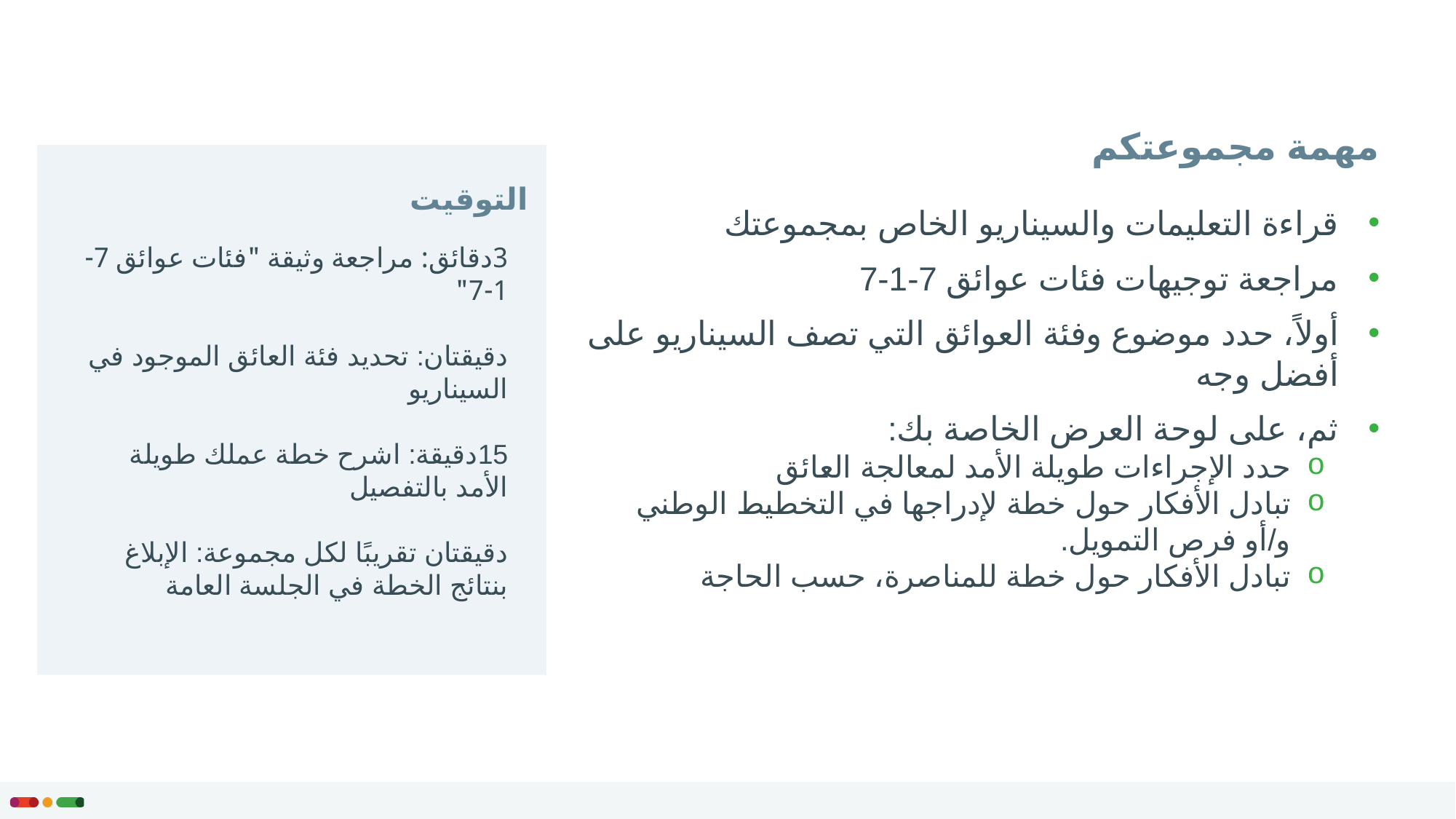

مهمة مجموعتكم
التوقيت

قراءة التعليمات والسيناريو الخاص بمجموعتك
مراجعة توجيهات فئات عوائق 7-1-7
أولاً، حدد موضوع وفئة العوائق التي تصف السيناريو على أفضل وجه
ثم، على لوحة العرض الخاصة بك:
حدد الإجراءات طويلة الأمد لمعالجة العائق
تبادل الأفكار حول خطة لإدراجها في التخطيط الوطني و/أو فرص التمويل.
تبادل الأفكار حول خطة للمناصرة، حسب الحاجة

3دقائق: مراجعة وثيقة "فئات عوائق 7-1-7"

دقيقتان: تحديد فئة العائق الموجود في السيناريو

15دقيقة: اشرح خطة عملك طويلة الأمد بالتفصيل

دقيقتان تقريبًا لكل مجموعة: الإبلاغ بنتائج الخطة في الجلسة العامة